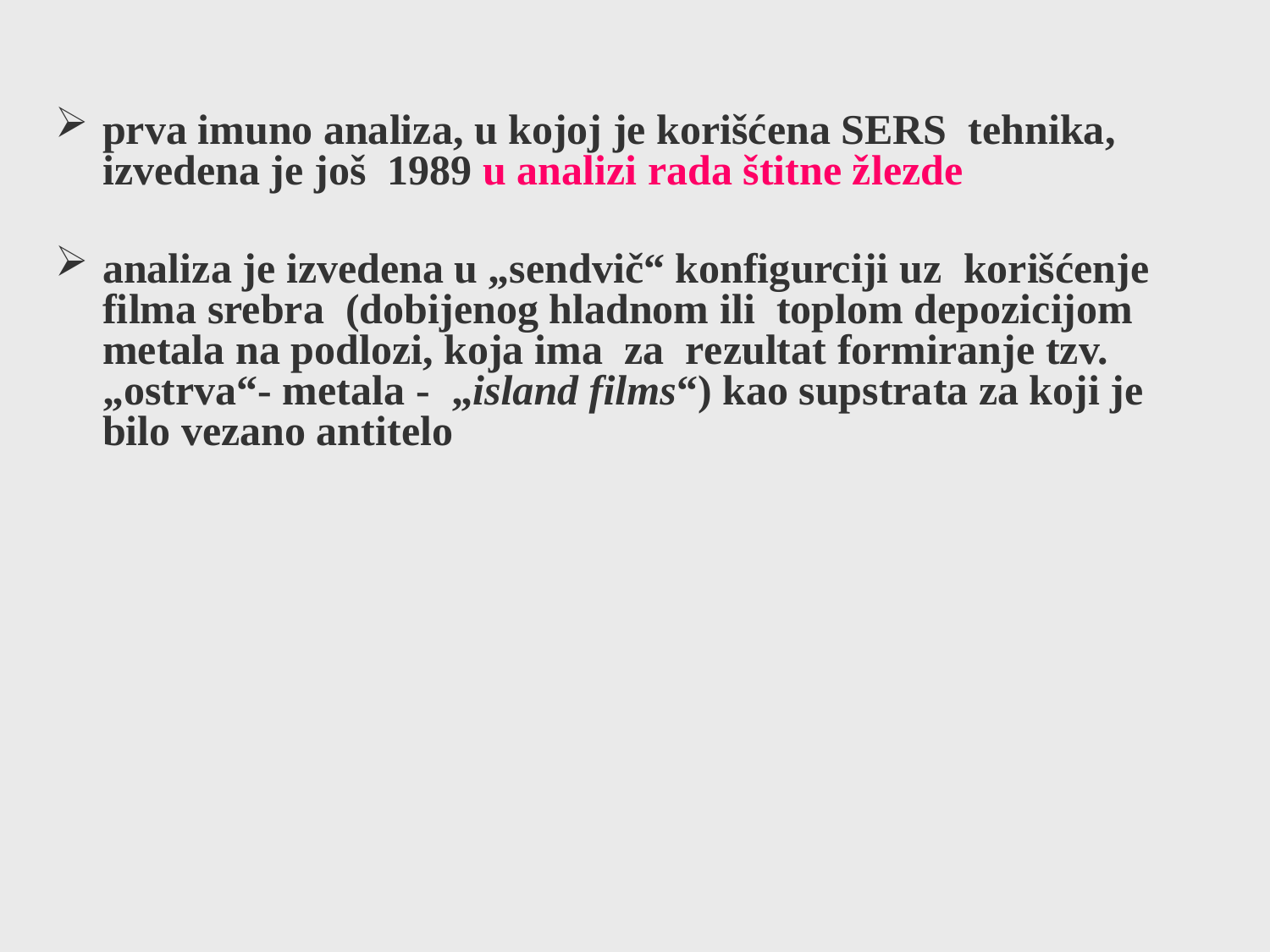

prva imuno analiza, u kojoj je korišćena SERS  tehnika, izvedena je još  1989 u analizi rada štitne žlezde

analiza je izvedena u „sendvič“ konfigurciji uz  korišćenje filma srebra  (dobijenog hladnom ili  toplom depozicijom metala na podlozi, koja ima  za  rezultat formiranje tzv. „ostrva“- metala -  „island films“) kao supstrata za koji je bilo vezano antitelo